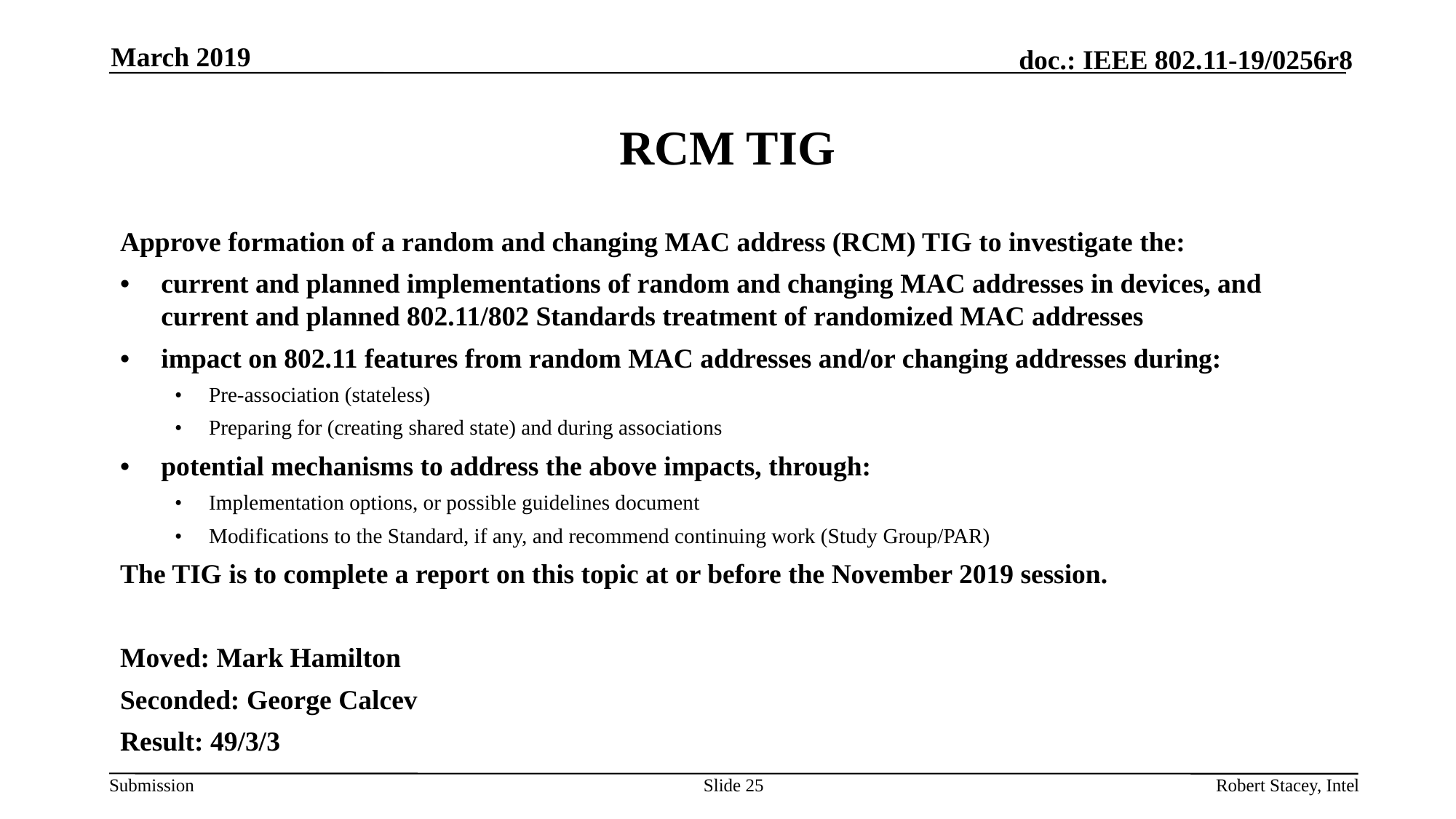

March 2019
# RCM TIG
Approve formation of a random and changing MAC address (RCM) TIG to investigate the:
•	current and planned implementations of random and changing MAC addresses in devices, and current and planned 802.11/802 Standards treatment of randomized MAC addresses
•	impact on 802.11 features from random MAC addresses and/or changing addresses during:
•	Pre-association (stateless)
•	Preparing for (creating shared state) and during associations
•	potential mechanisms to address the above impacts, through:
•	Implementation options, or possible guidelines document
•	Modifications to the Standard, if any, and recommend continuing work (Study Group/PAR)
The TIG is to complete a report on this topic at or before the November 2019 session.

Moved: Mark Hamilton
Seconded: George Calcev
Result: 49/3/3
Slide 25
Robert Stacey, Intel